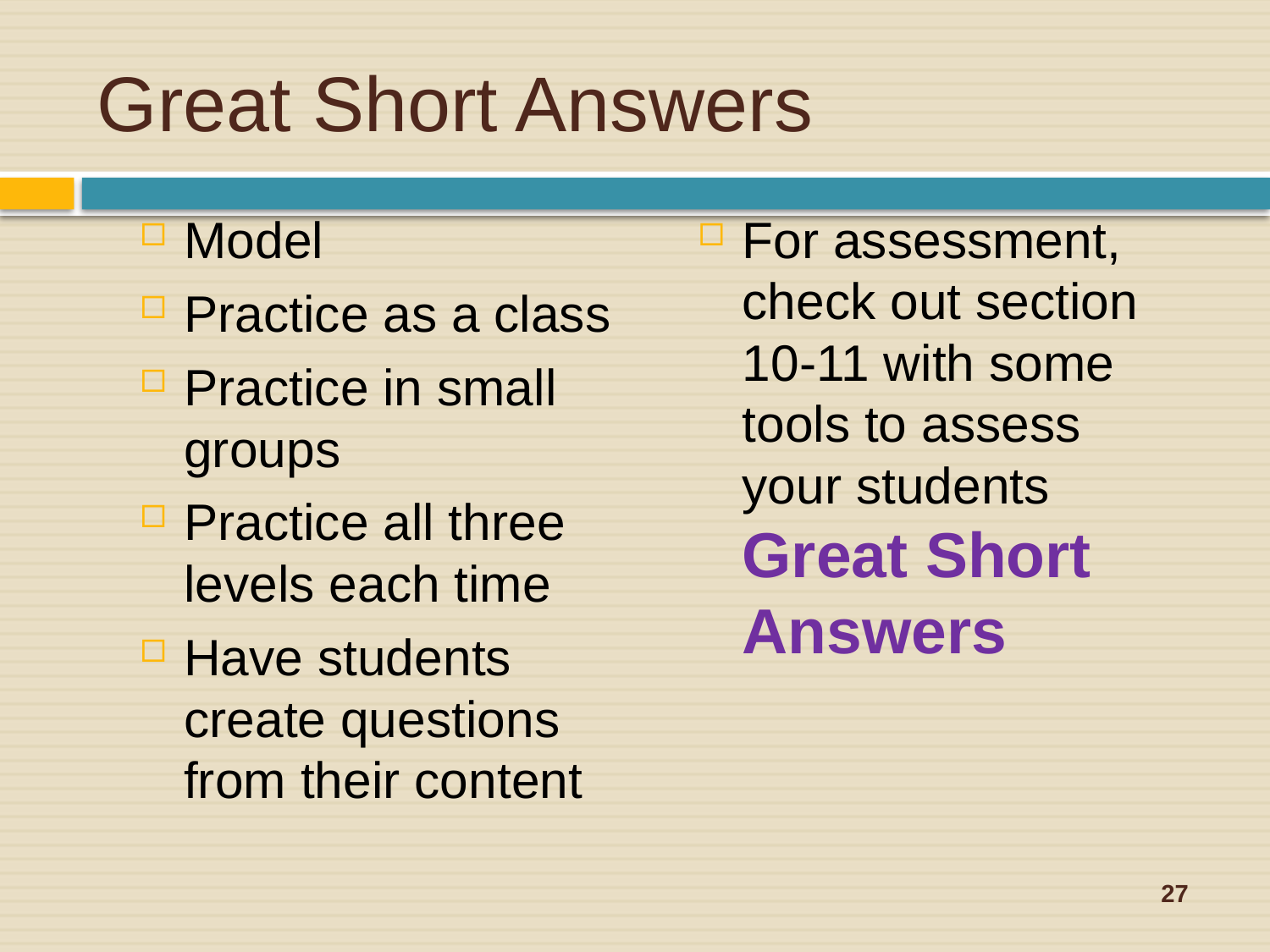

# Great Short Answers
Model
Practice as a class
Practice in small groups
Practice all three levels each time
Have students create questions from their content
For assessment, check out section 10-11 with some tools to assess your students Great Short Answers
27